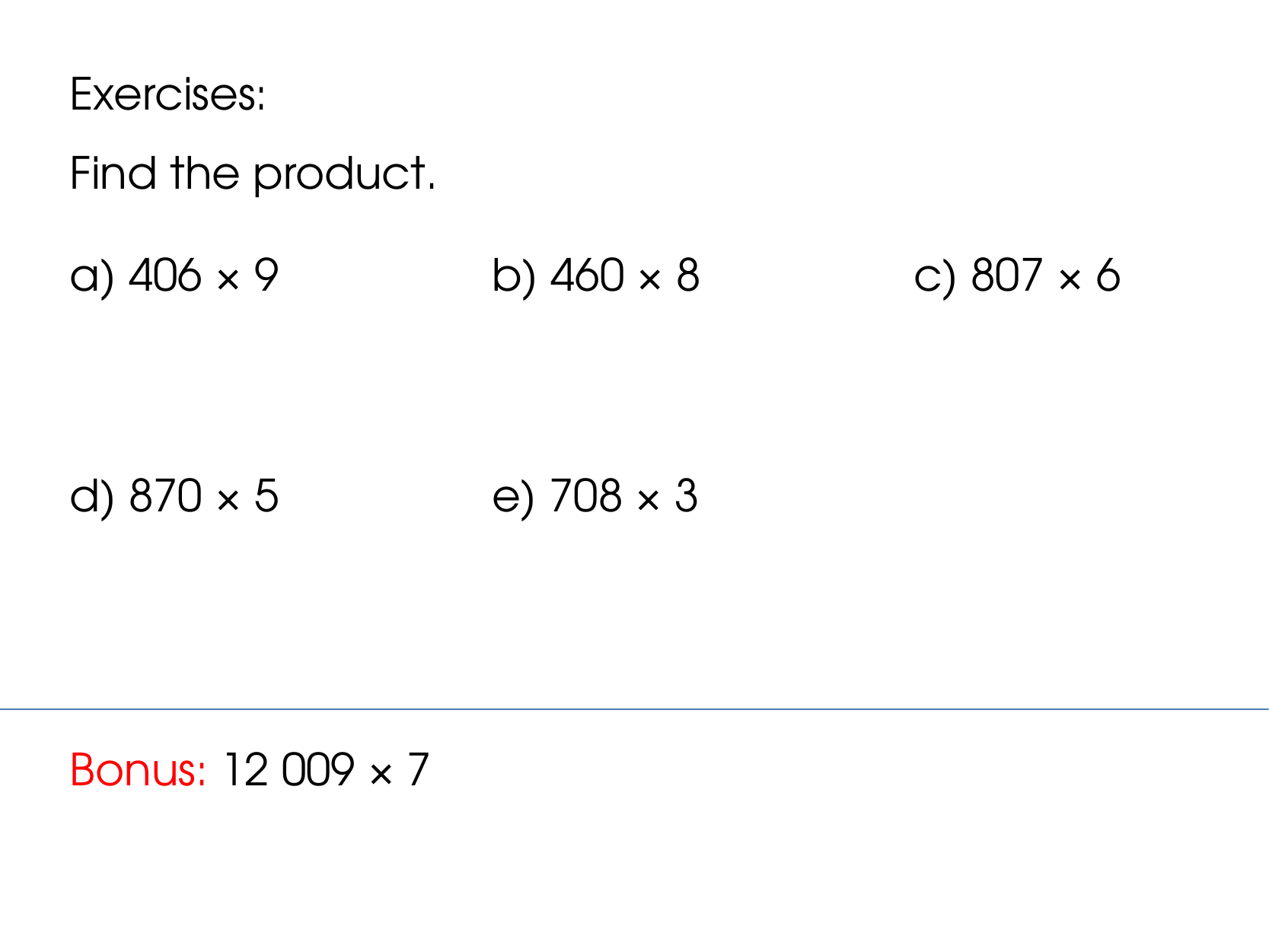

Exercises:
Find the product.
a) 406 × 9
b) 460 × 8
c) 807 × 6
d) 870 × 5
e) 708 × 3
Bonus: 12 009 × 7